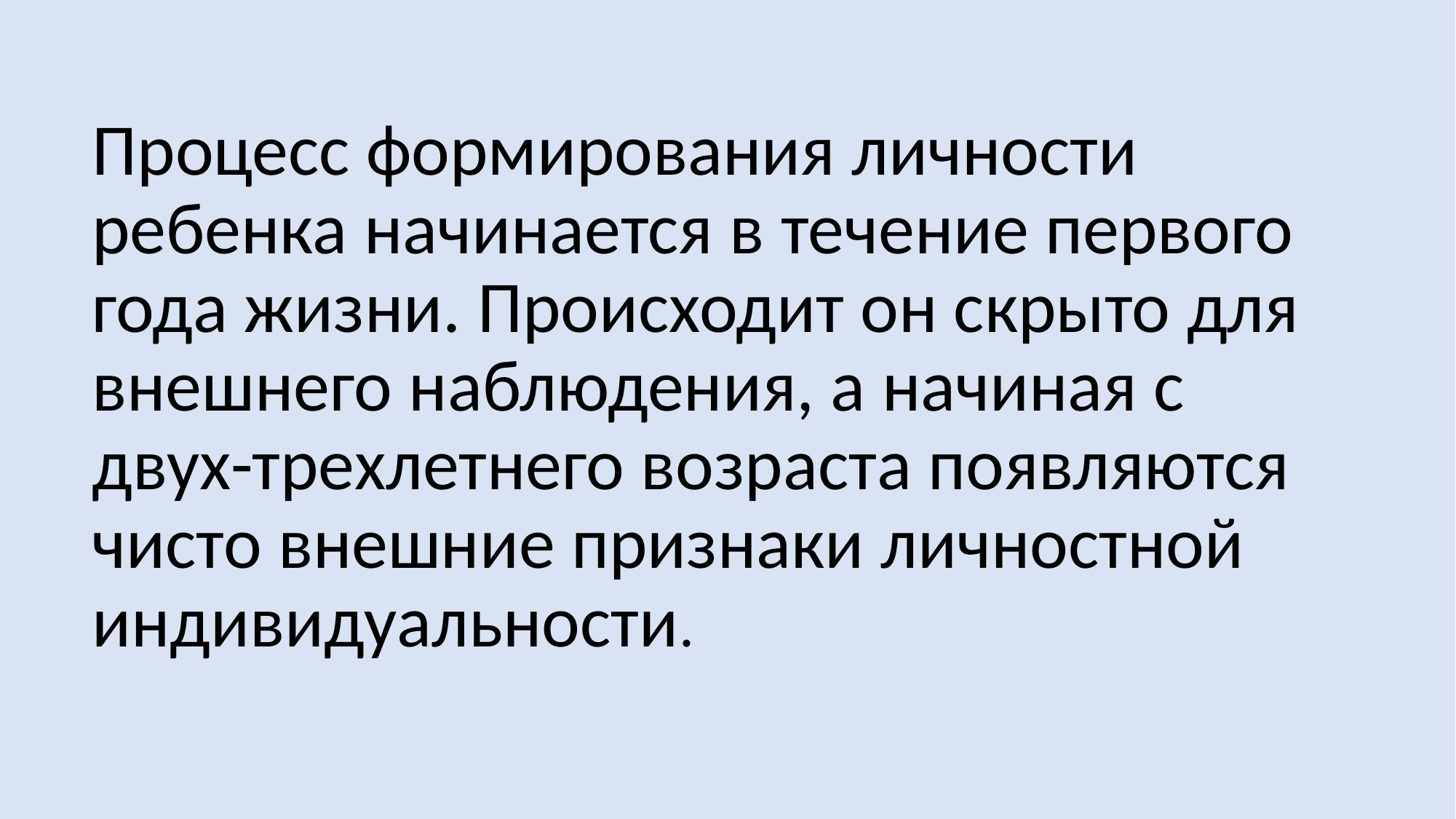

Процесс формирования личности ребенка начинается в течение первого года жизни. Происходит он скрыто для внешнего наблюдения, а начиная с двух-трехлетнего возраста появляются чисто внешние признаки личностной индивидуальности.